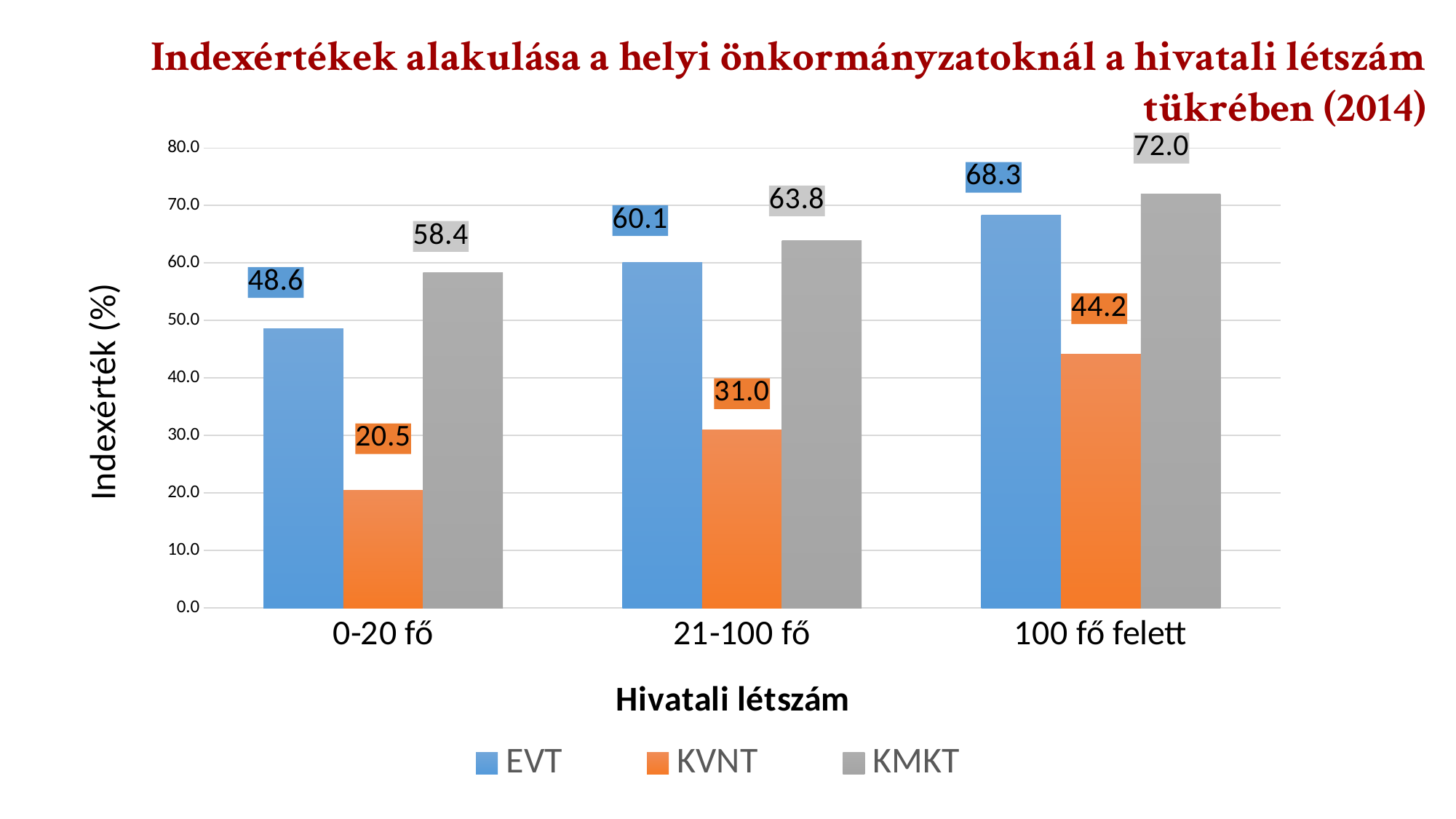

Indexértékek alakulása a helyi önkormányzatoknál a hivatali létszám tükrében (2014)

### Chart

| Category | EVT | KVNT | KMKT |
|---|---|---|---|
| 0-20 fő | 48.613021077283314 | 20.49088992974239 | 58.37348946135829 |
| 21-100 fő | 60.08840707964601 | 30.95526548672565 | 63.84893805309735 |
| 100 fő felett | 68.30150943396227 | 44.17094339622642 | 71.98056603773588 |